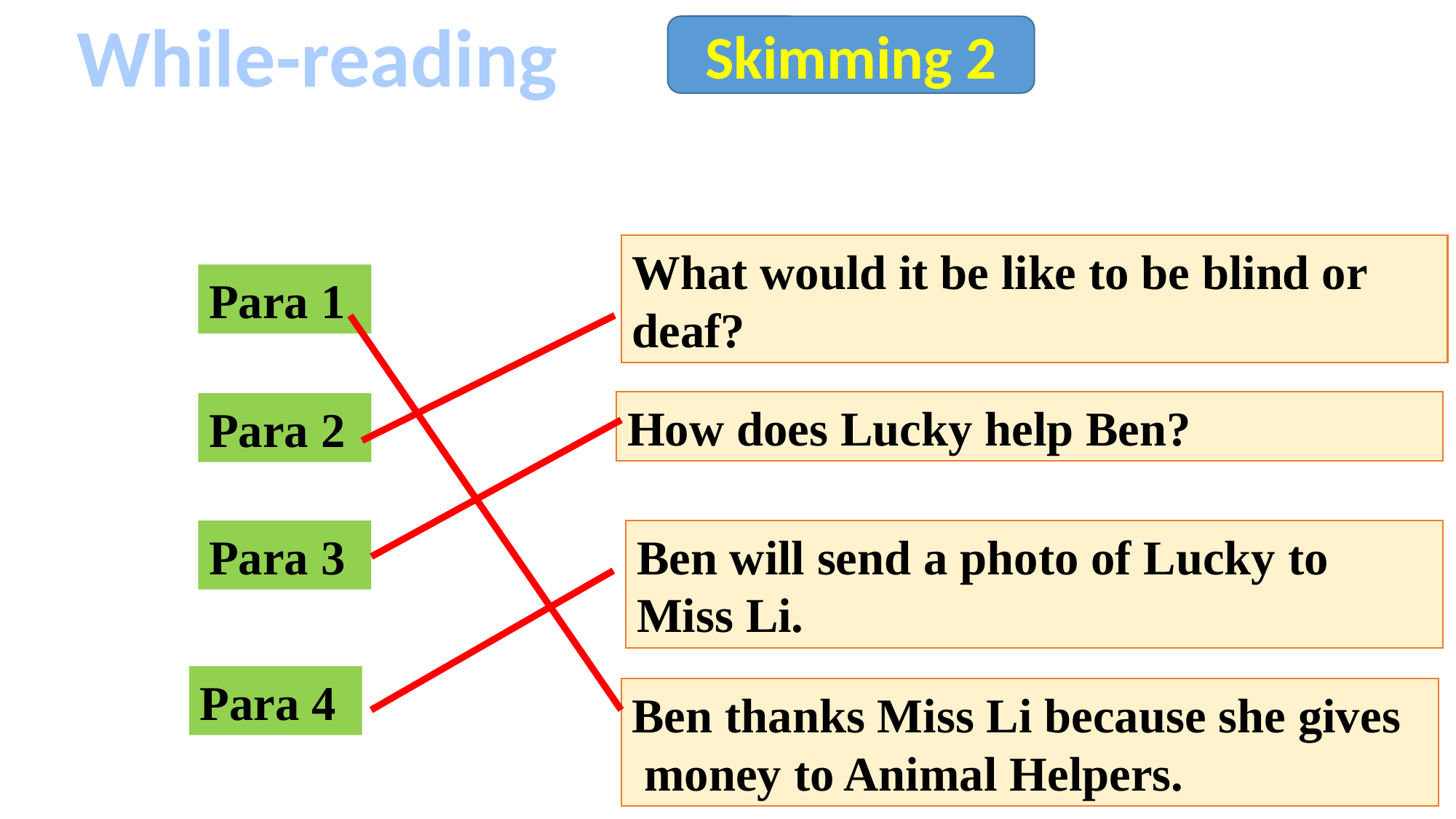

While-reading
Skimming 2
What would it be like to be blind or deaf?
Para 1

How does Lucky help Ben?
Para 2

Para 3
Ben will send a photo of Lucky to Miss Li.

Para 4
Ben thanks Miss Li because she gives
 money to Animal Helpers.